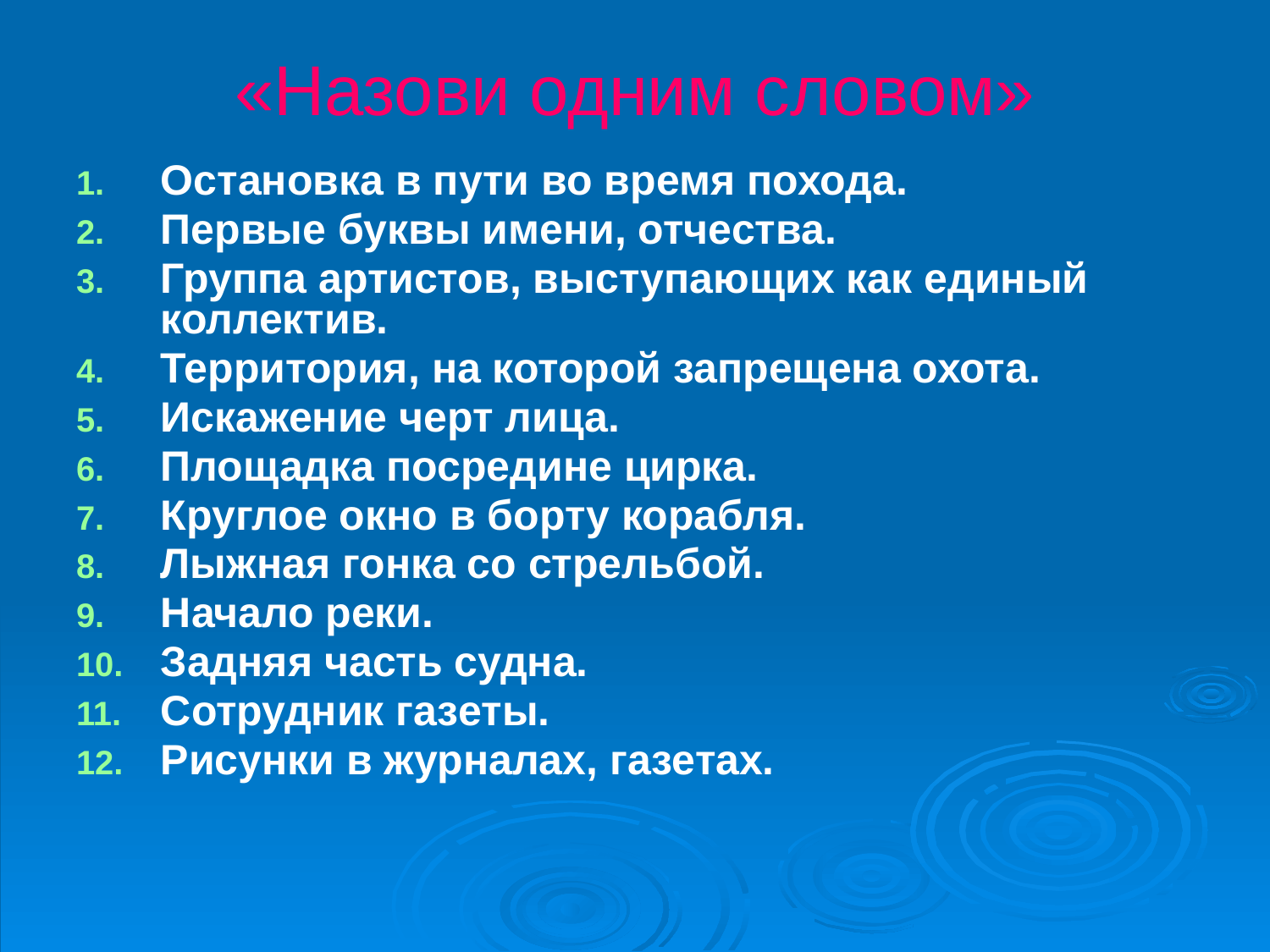

# «Назови одним словом»
Остановка в пути во время похода.
Первые буквы имени, отчества.
Группа артистов, выступающих как единый коллектив.
Территория, на которой запрещена охота.
Искажение черт лица.
Площадка посредине цирка.
Круглое окно в борту корабля.
Лыжная гонка со стрельбой.
Начало реки.
Задняя часть судна.
Сотрудник газеты.
Рисунки в журналах, газетах.